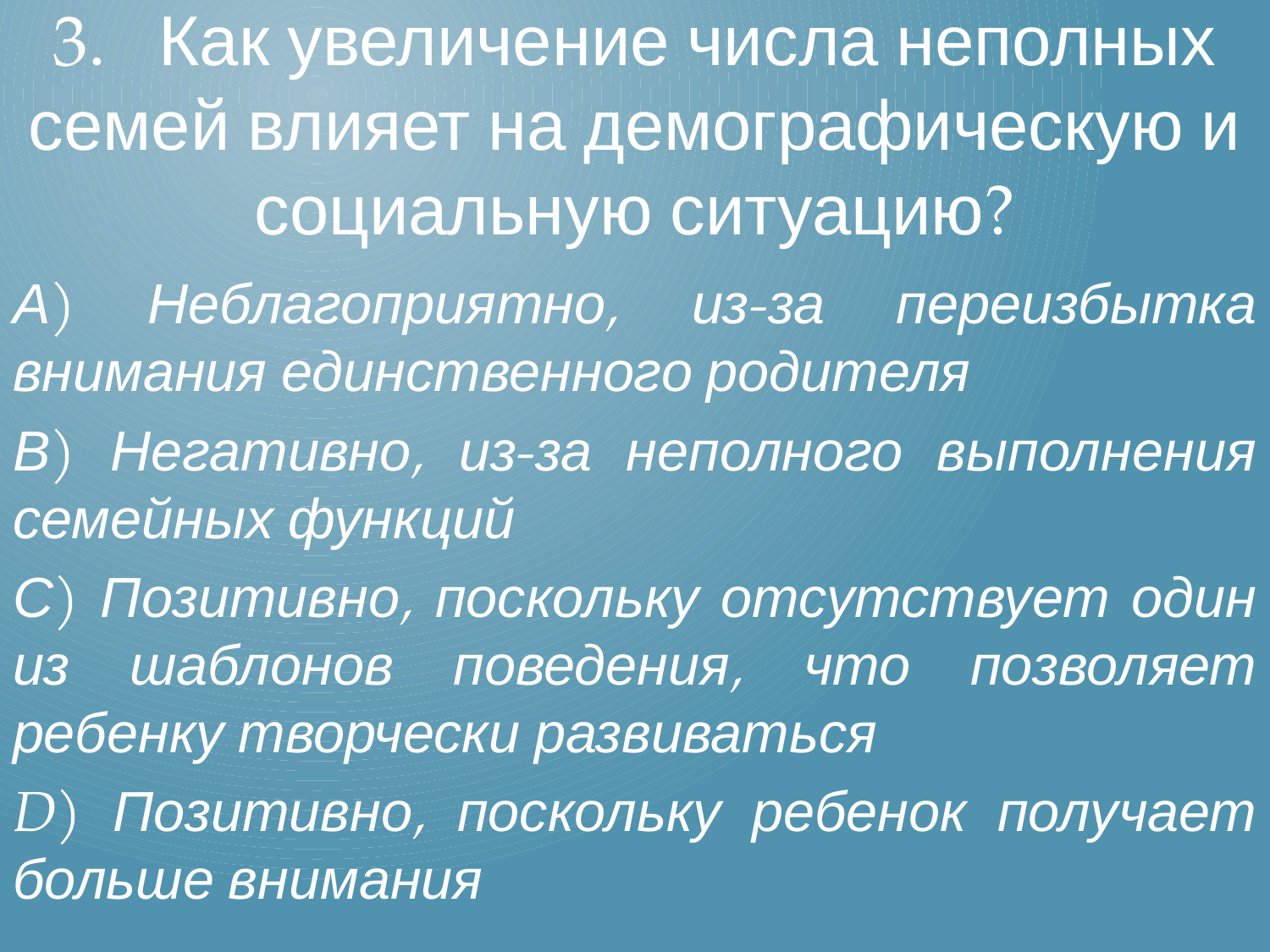

# 3.   Как увеличение числа неполных семей влияет на демографическую и социальную ситуацию?
А) Неблагоприятно, из-за переизбытка внимания единственного родителя
В) Негативно, из-за неполного выполнения семейных функций
С) Позитивно, поскольку отсутствует один из шаблонов поведения, что позволяет ребенку творчески развиваться
D) Позитивно, поскольку ребенок получает больше внимания